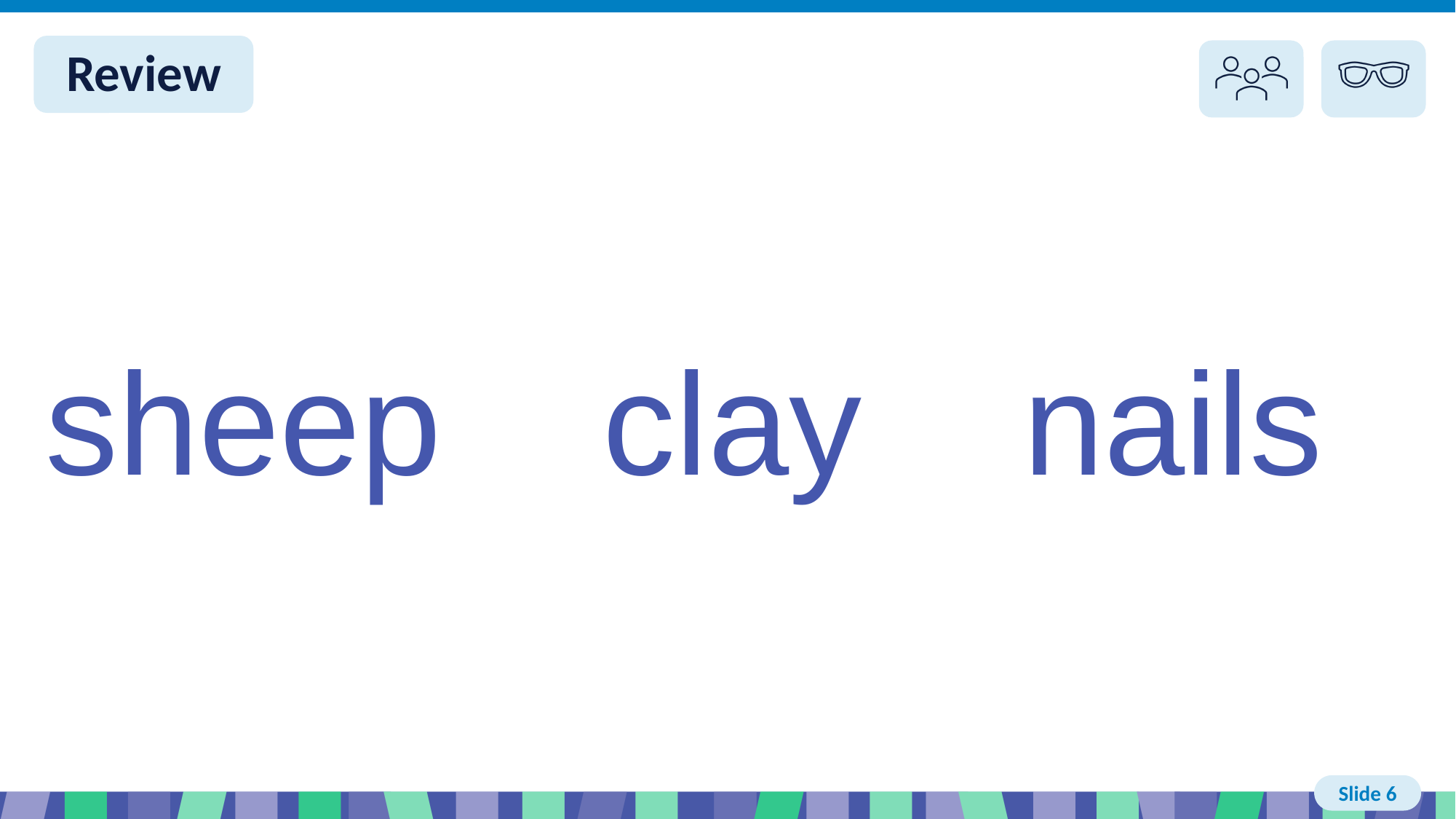

# Slide 6 Review You do
sheep    clay    nails